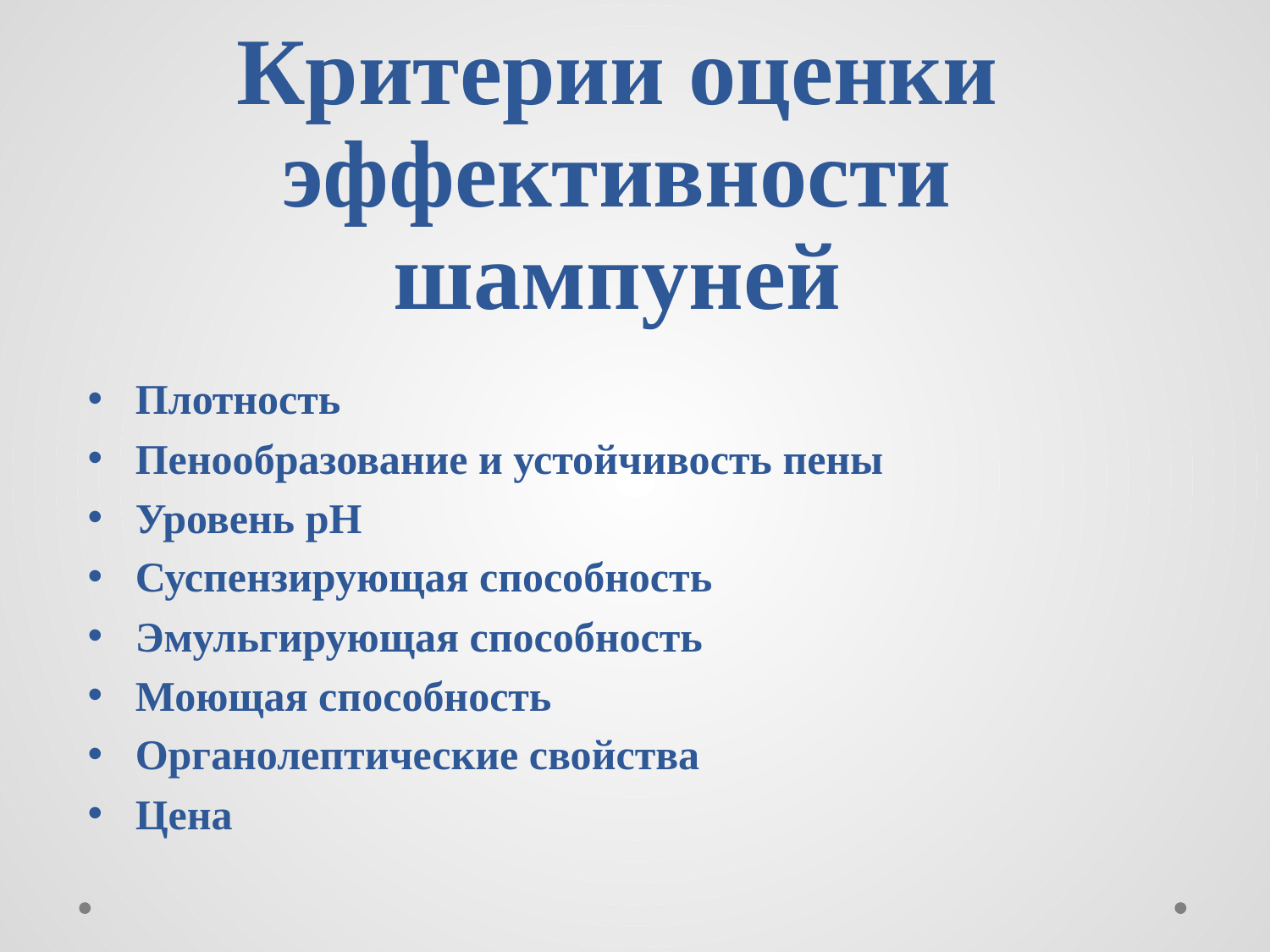

# Критерии оценки эффективности шампуней
Плотность
Пенообразование и устойчивость пены
Уровень рН
Суспензирующая способность
Эмульгирующая способность
Моющая способность
Органолептические свойства
Цена